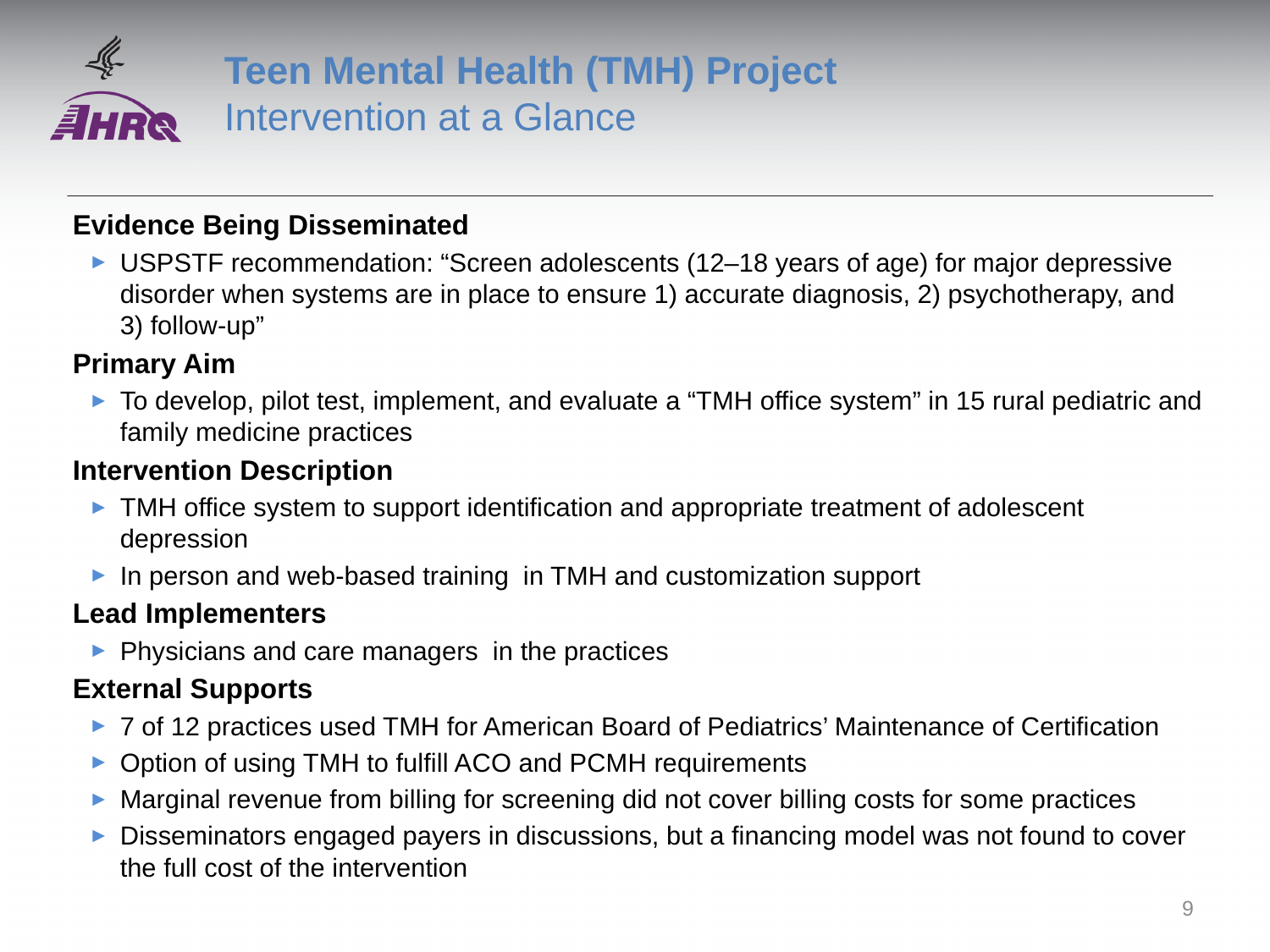

# Teen Mental Health (TMH) Project Intervention at a Glance
Evidence Being Disseminated
USPSTF recommendation: “Screen adolescents (12–18 years of age) for major depressive disorder when systems are in place to ensure 1) accurate diagnosis, 2) psychotherapy, and 3) follow-up”
Primary Aim
To develop, pilot test, implement, and evaluate a “TMH office system” in 15 rural pediatric and family medicine practices
Intervention Description
TMH office system to support identification and appropriate treatment of adolescent depression
In person and web-based training  in TMH and customization support
Lead Implementers
Physicians and care managers  in the practices
External Supports
7 of 12 practices used TMH for American Board of Pediatrics’ Maintenance of Certification
Option of using TMH to fulfill ACO and PCMH requirements
Marginal revenue from billing for screening did not cover billing costs for some practices
Disseminators engaged payers in discussions, but a financing model was not found to cover the full cost of the intervention

9